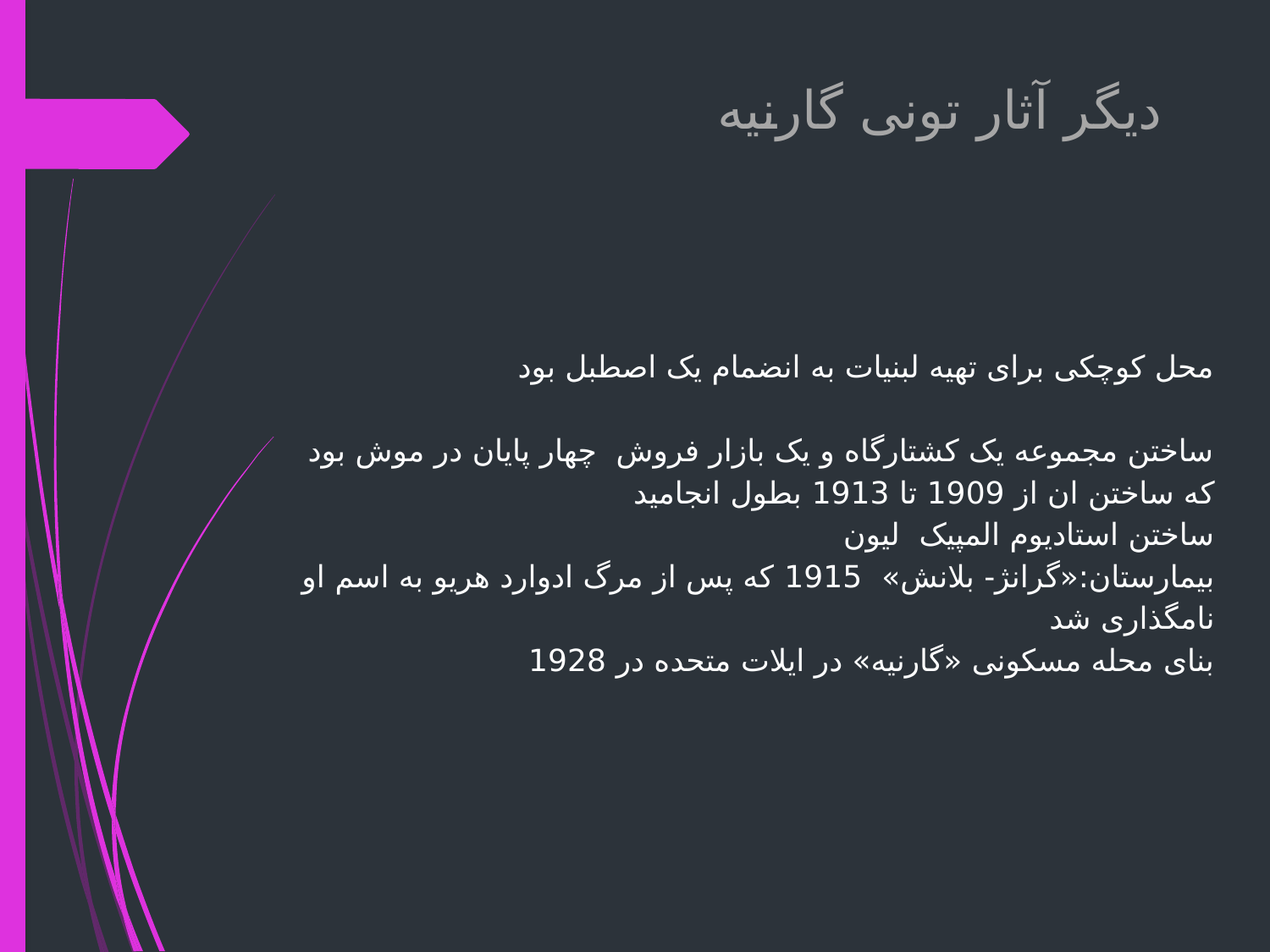

دیگر آثار تونی گارنیه
# محل کوچکی برای تهیه لبنیات به انضمام یک اصطبل بود   ساختن مجموعه یک کشتارگاه و یک بازار فروش  چهار پایان در موش بود که ساختن ان از 1909 تا 1913 بطول انجامید ساختن استادیوم المپیک  لیون بیمارستان:«گرانژ- بلانش»  1915 که پس از مرگ ادوارد هریو به اسم او نامگذاری شد بنای محله مسکونی «گارنیه» در ایلات متحده در 1928